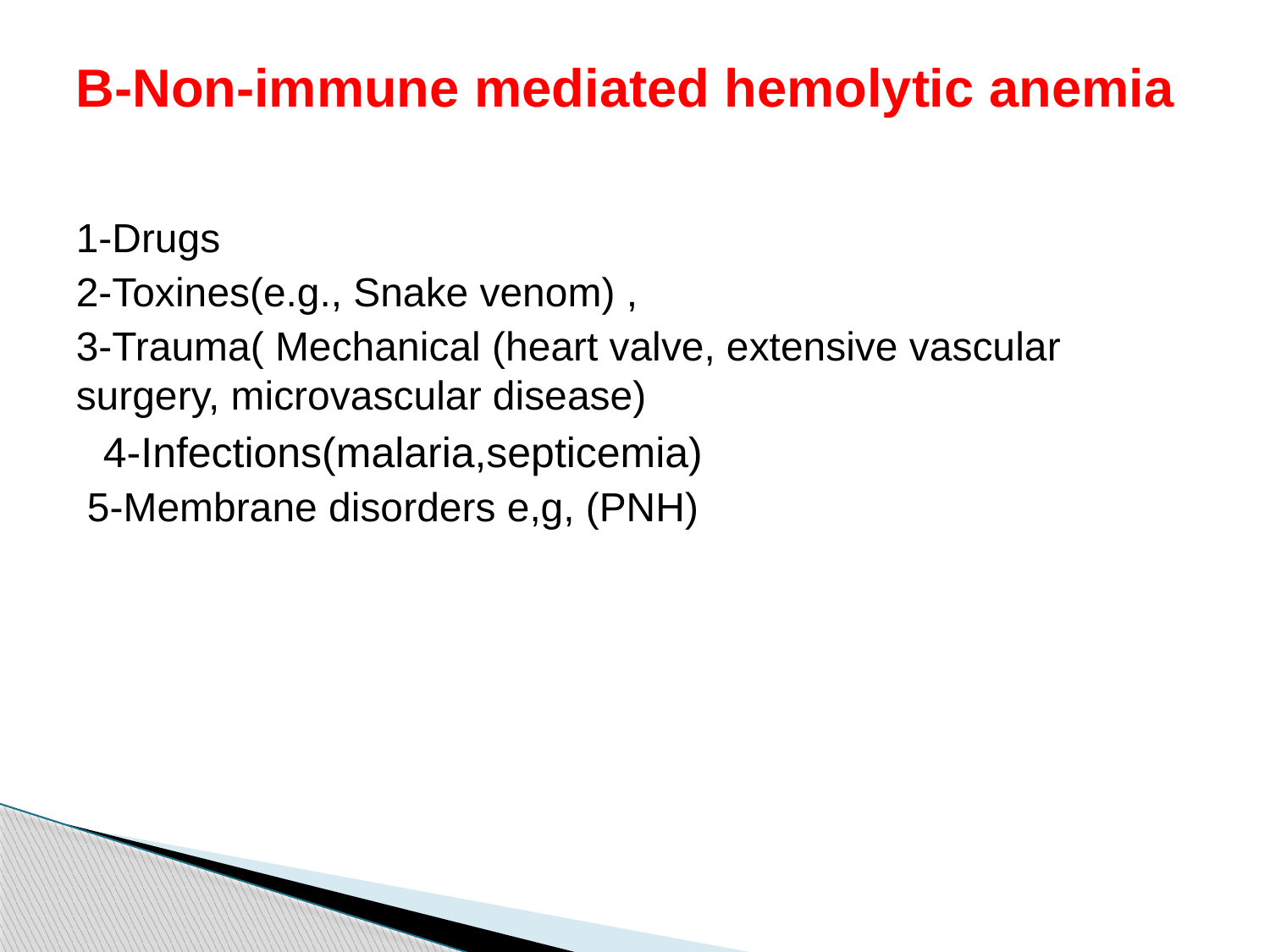

# B-Non-immune mediated hemolytic anemia
1-Drugs
2-Toxines(e.g., Snake venom) ,
3-Trauma( Mechanical (heart valve, extensive vascular surgery, microvascular disease)
 4-Infections(malaria,septicemia)
 5-Membrane disorders e,g, (PNH)